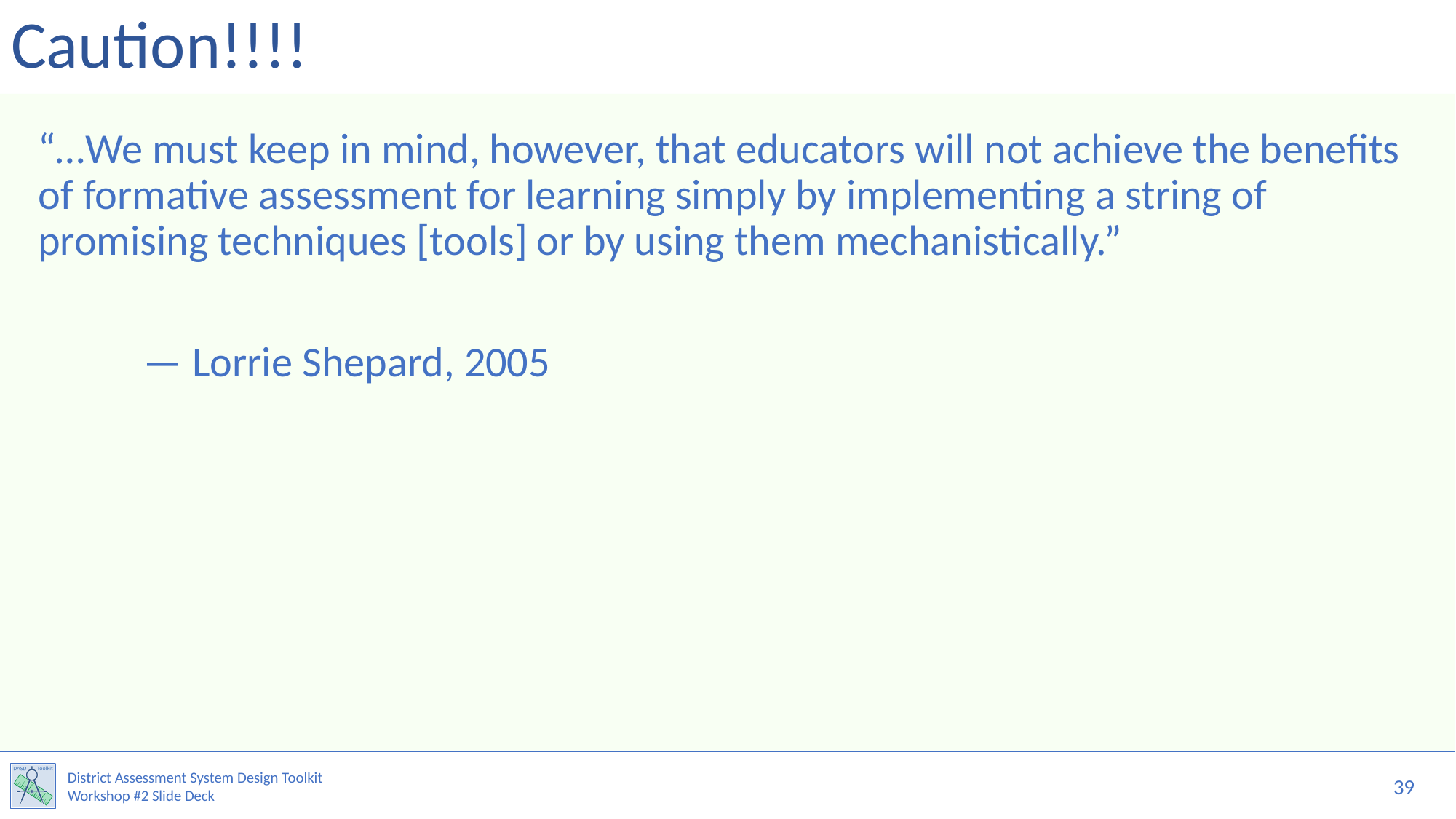

# Caution!!!!
“…We must keep in mind, however, that educators will not achieve the benefits of formative assessment for learning simply by implementing a string of promising techniques [tools] or by using them mechanistically.”

           — Lorrie Shepard, 2005